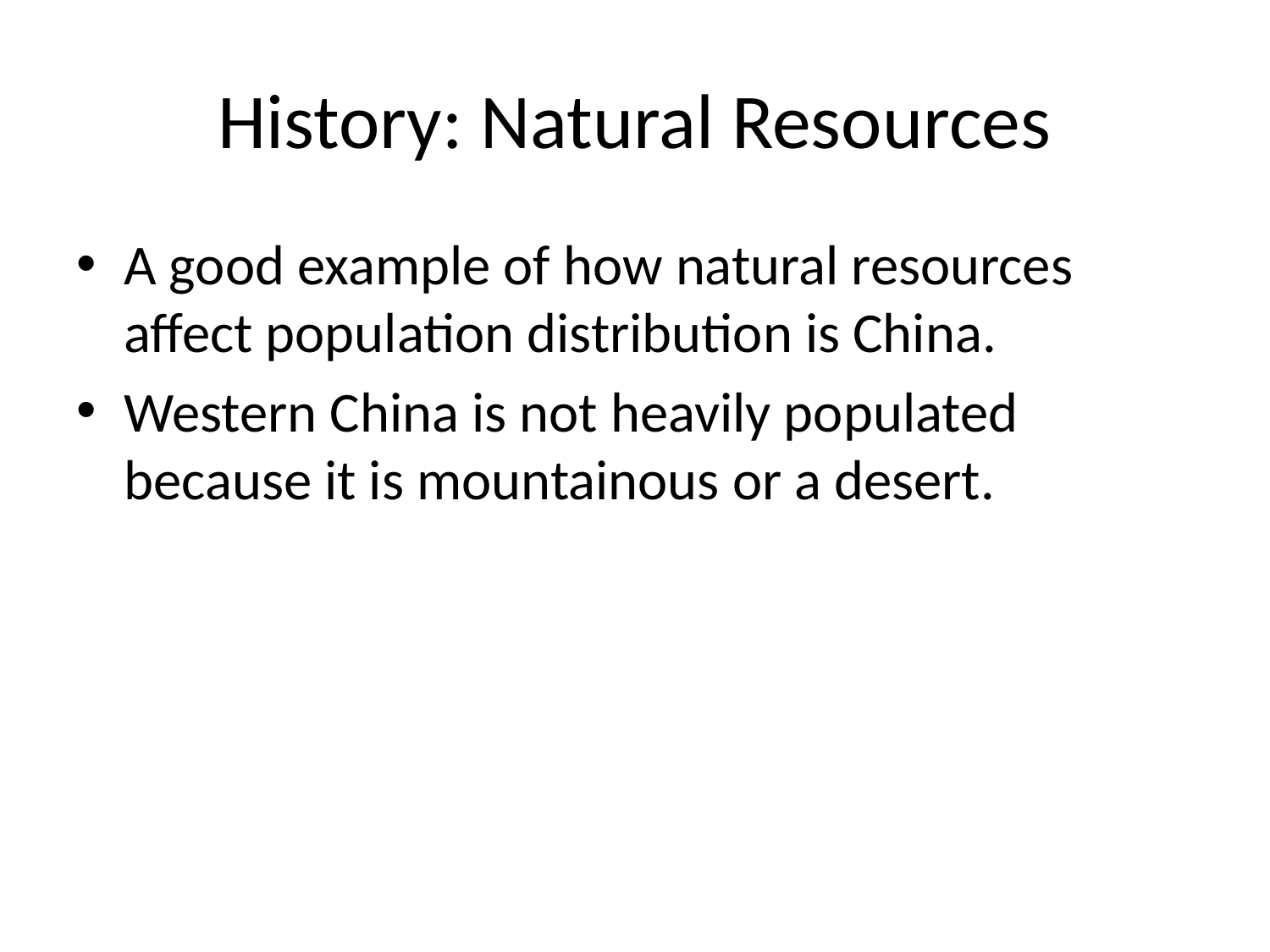

# History: Natural Resources
A good example of how natural resources affect population distribution is China.
Western China is not heavily populated because it is mountainous or a desert.